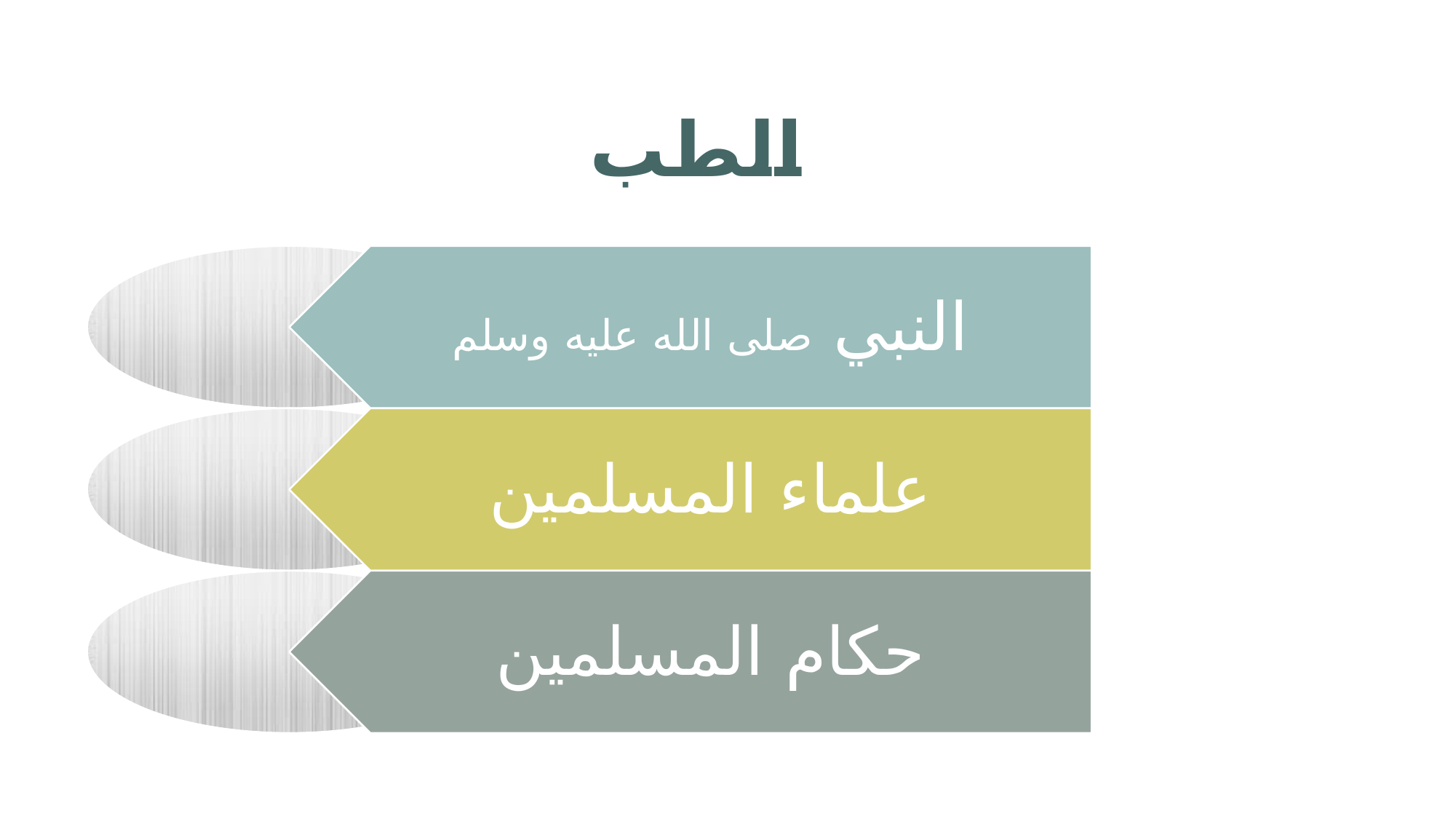

الطب
النبي صلى الله عليه وسلم
علماء المسلمين
حكام المسلمين